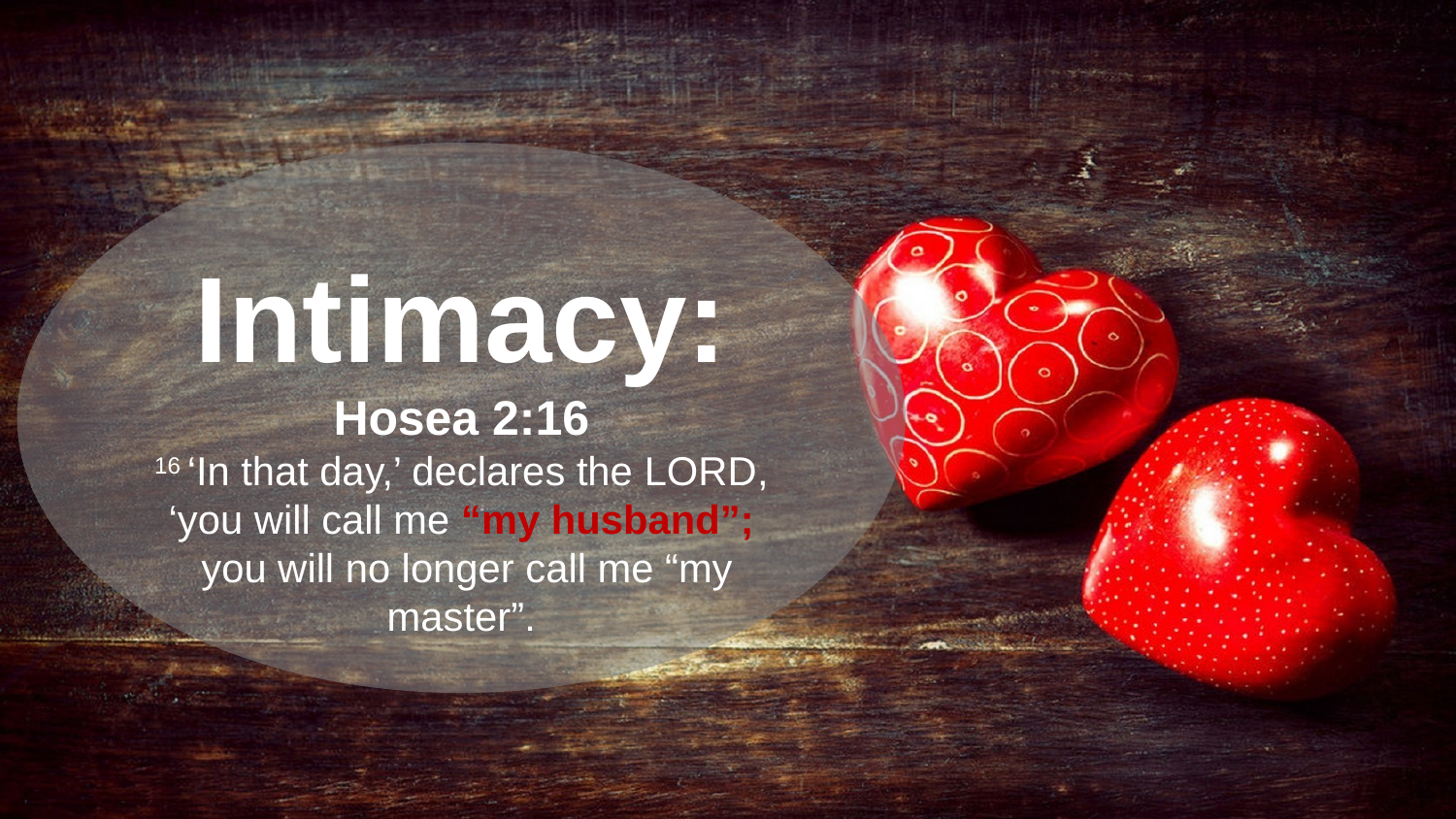

Intimacy:
Hosea 2:16
16 ‘In that day,’ declares the Lord,
‘you will call me “my husband”;
 you will no longer call me “my master”.